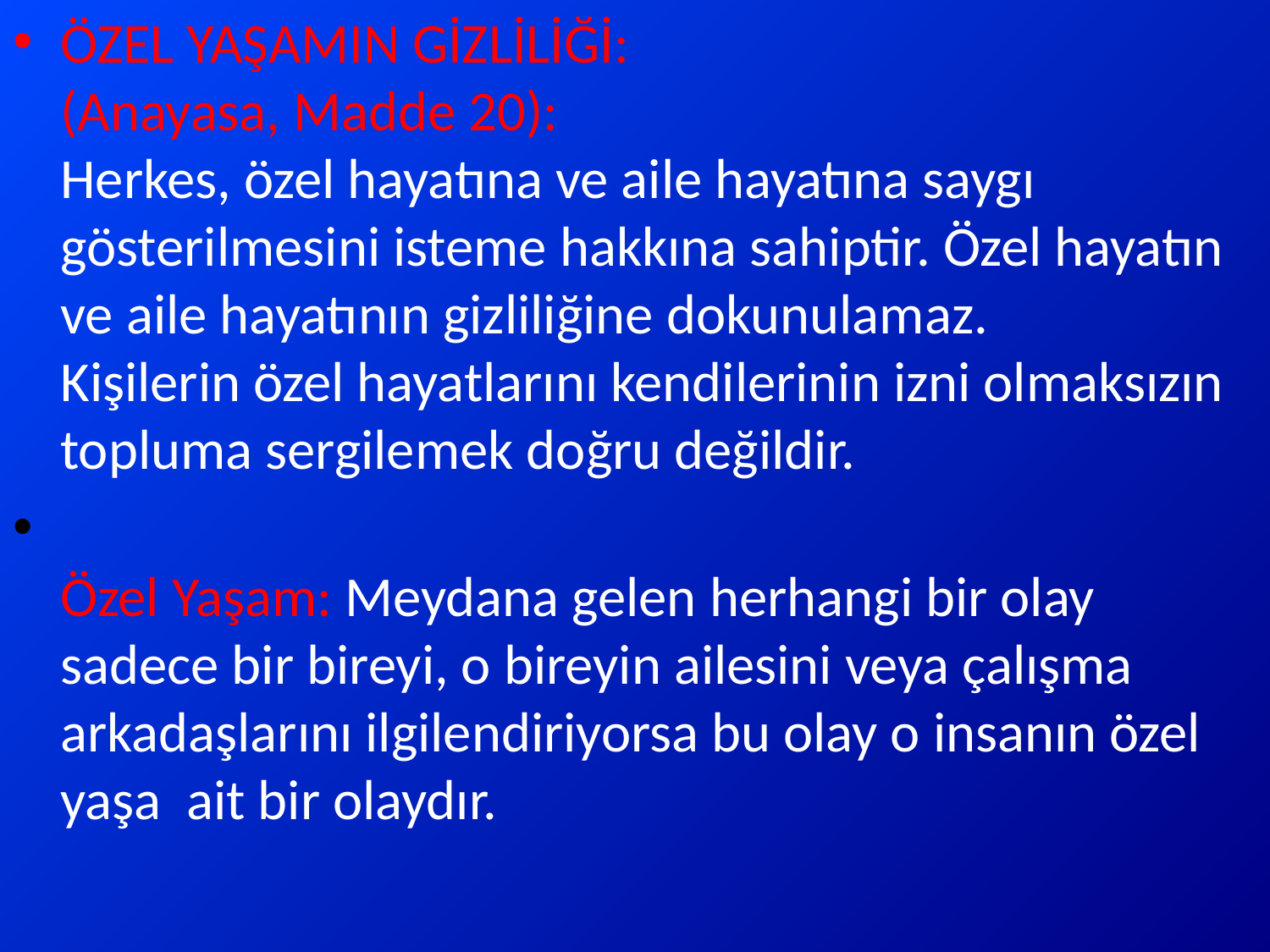

ÖZEL YAŞAMIN GİZLİLİĞİ:
(Anayasa, Madde 20):
Herkes, özel hayatına ve aile hayatına saygı gösterilmesini isteme hakkına sahiptir. Özel hayatın ve aile hayatının gizliliğine dokunulamaz.
Kişilerin özel hayatlarını kendilerinin izni olmaksızın topluma sergilemek doğru değildir.
Özel Yaşam: Meydana gelen herhangi bir olay sadece bir bireyi, o bireyin ailesini veya çalışma arkadaşlarını ilgilendiriyorsa bu olay o insanın özel yaşa  ait bir olaydır.